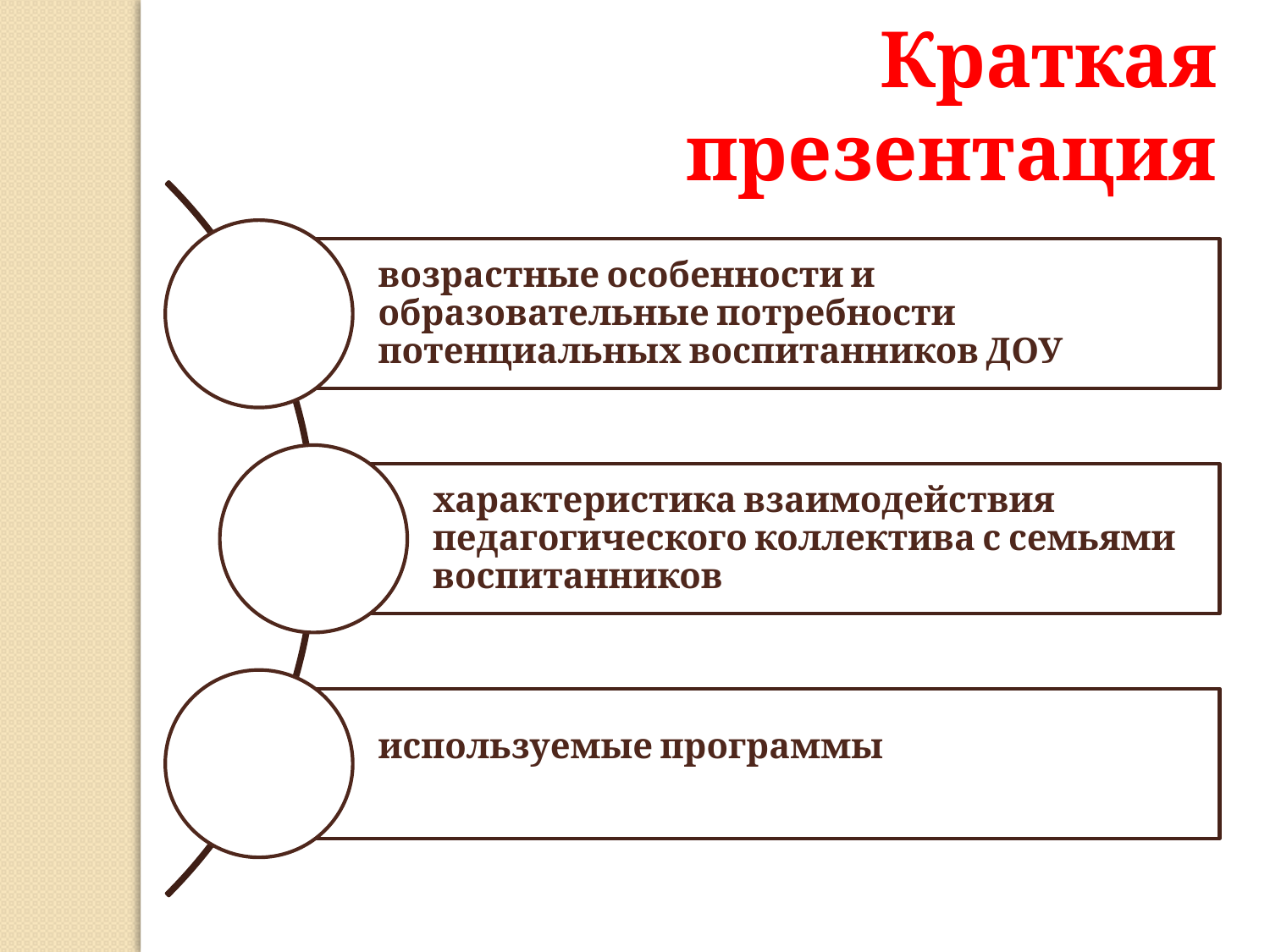

Краткая презентация
возрастные особенности и образовательные потребности потенциальных воспитанников ДОУ
характеристика взаимодействия педагогического коллектива с семьями воспитанников
используемые программы